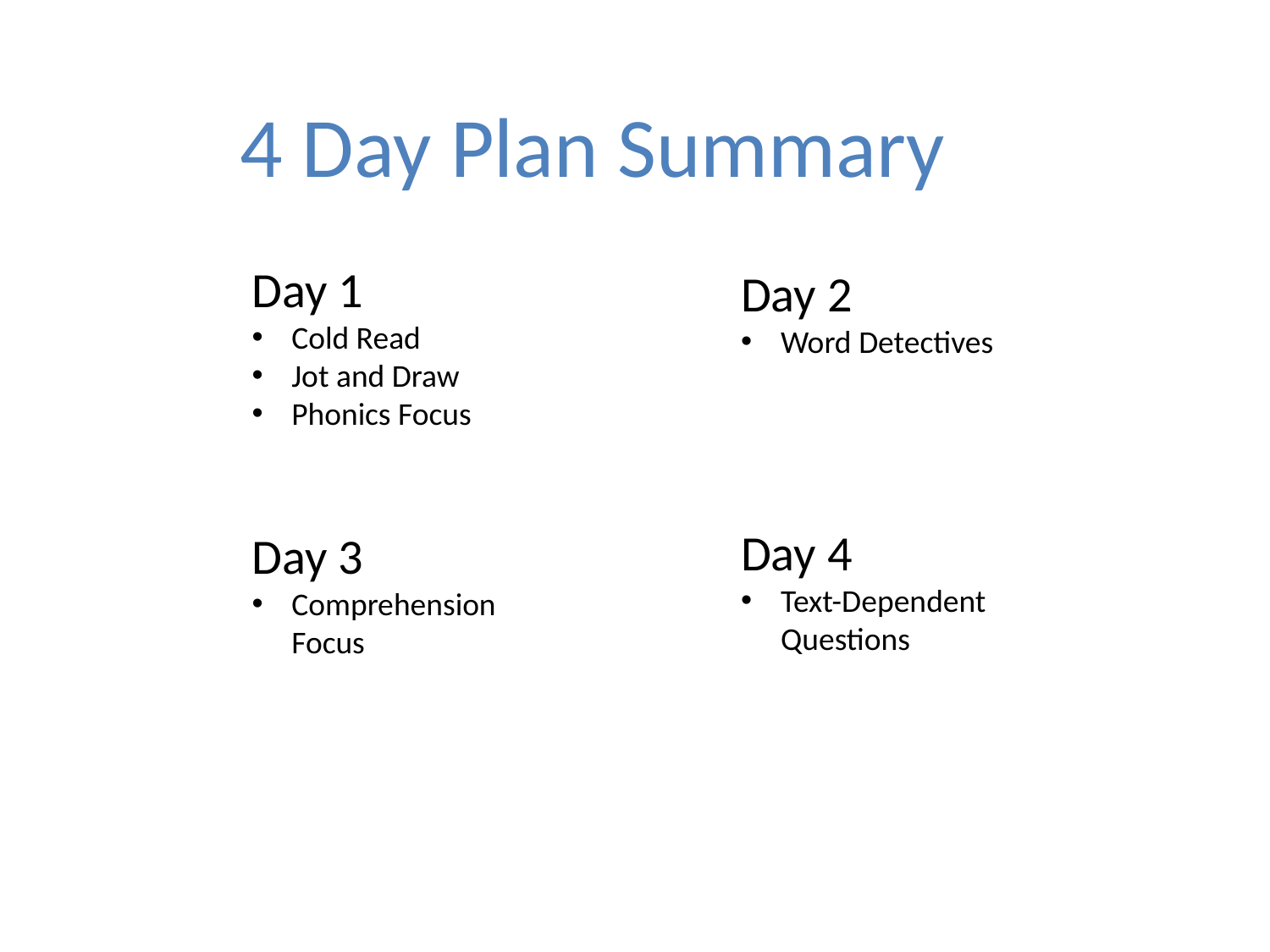

4 Day Plan Summary
Day 1
Cold Read
Jot and Draw
Phonics Focus

Day 2
Word Detectives

Day 4
Text-Dependent Questions

Day 3
Comprehension Focus